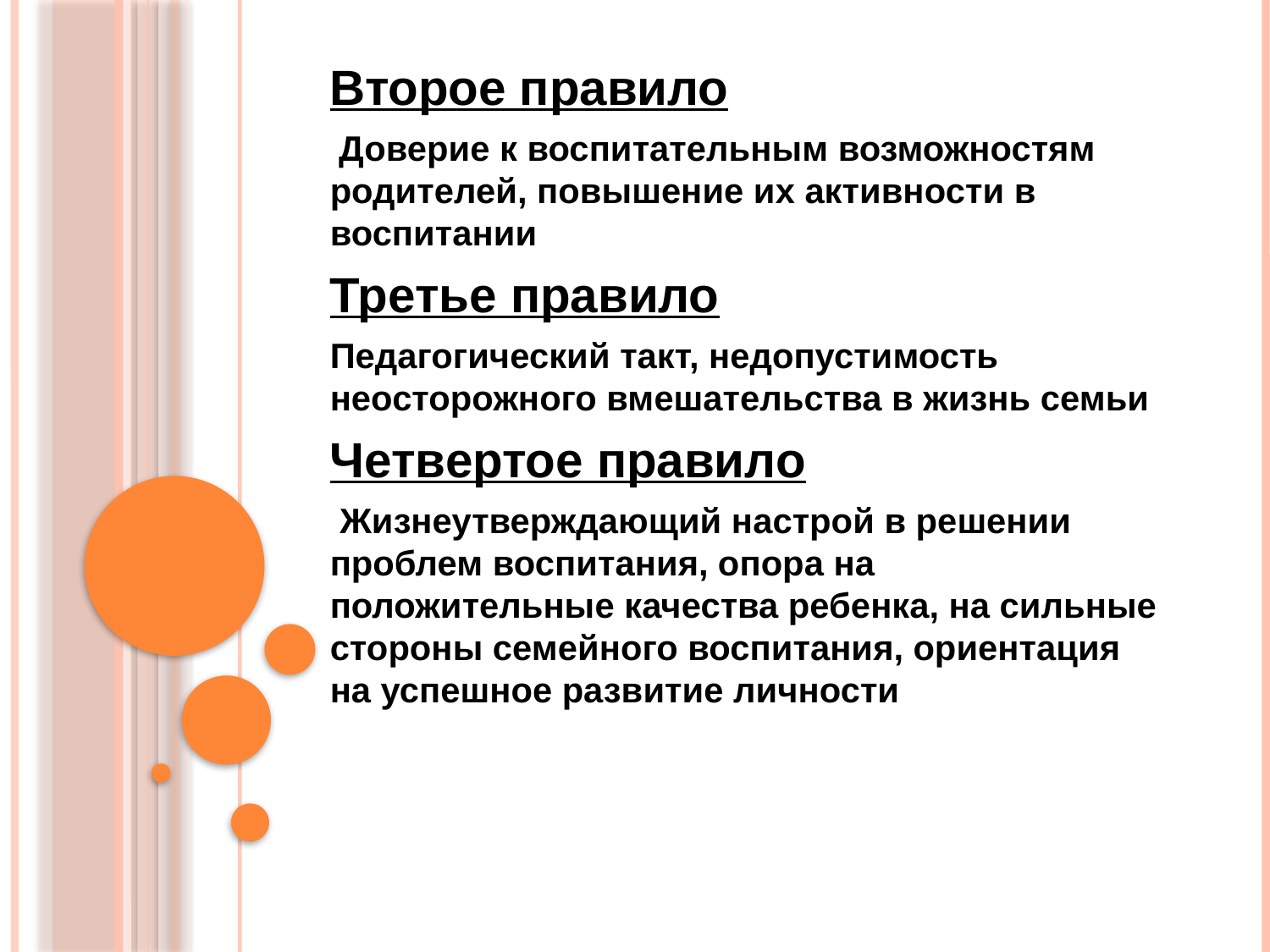

Второе правило
 Доверие к воспитательным возможностям родителей, повышение их активности в воспитании
Третье правило
Педагогический такт, недопустимость неосторожного вмешательства в жизнь семьи
Четвертое правило
 Жизнеутверждающий настрой в решении проблем воспитания, опора на положительные качества ребенка, на сильные стороны семейного воспитания, ориентация на успешное развитие личности